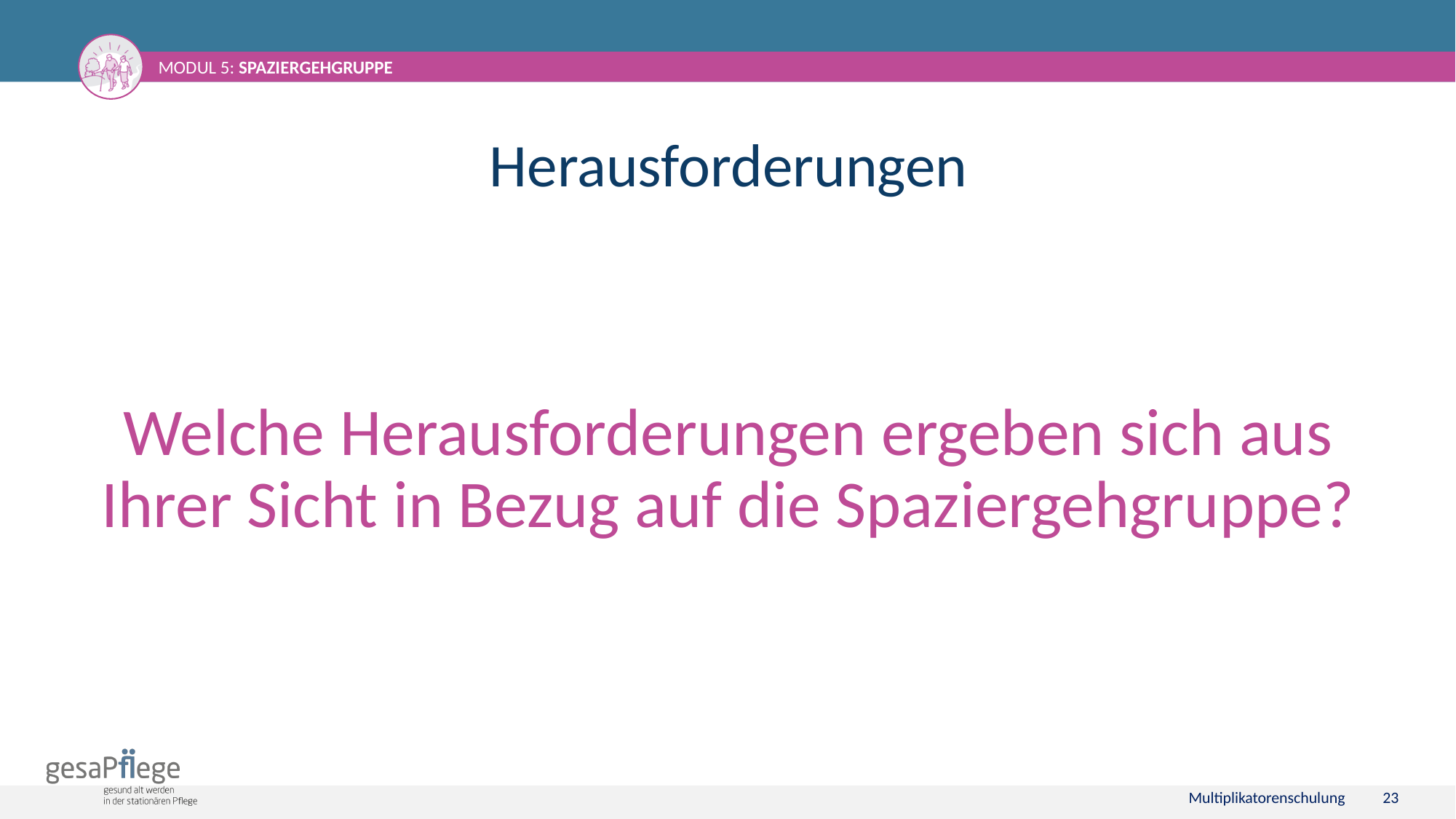

# Herausforderungen
Welche Herausforderungen ergeben sich aus Ihrer Sicht in Bezug auf die Spaziergehgruppe?
Multiplikatorenschulung
23